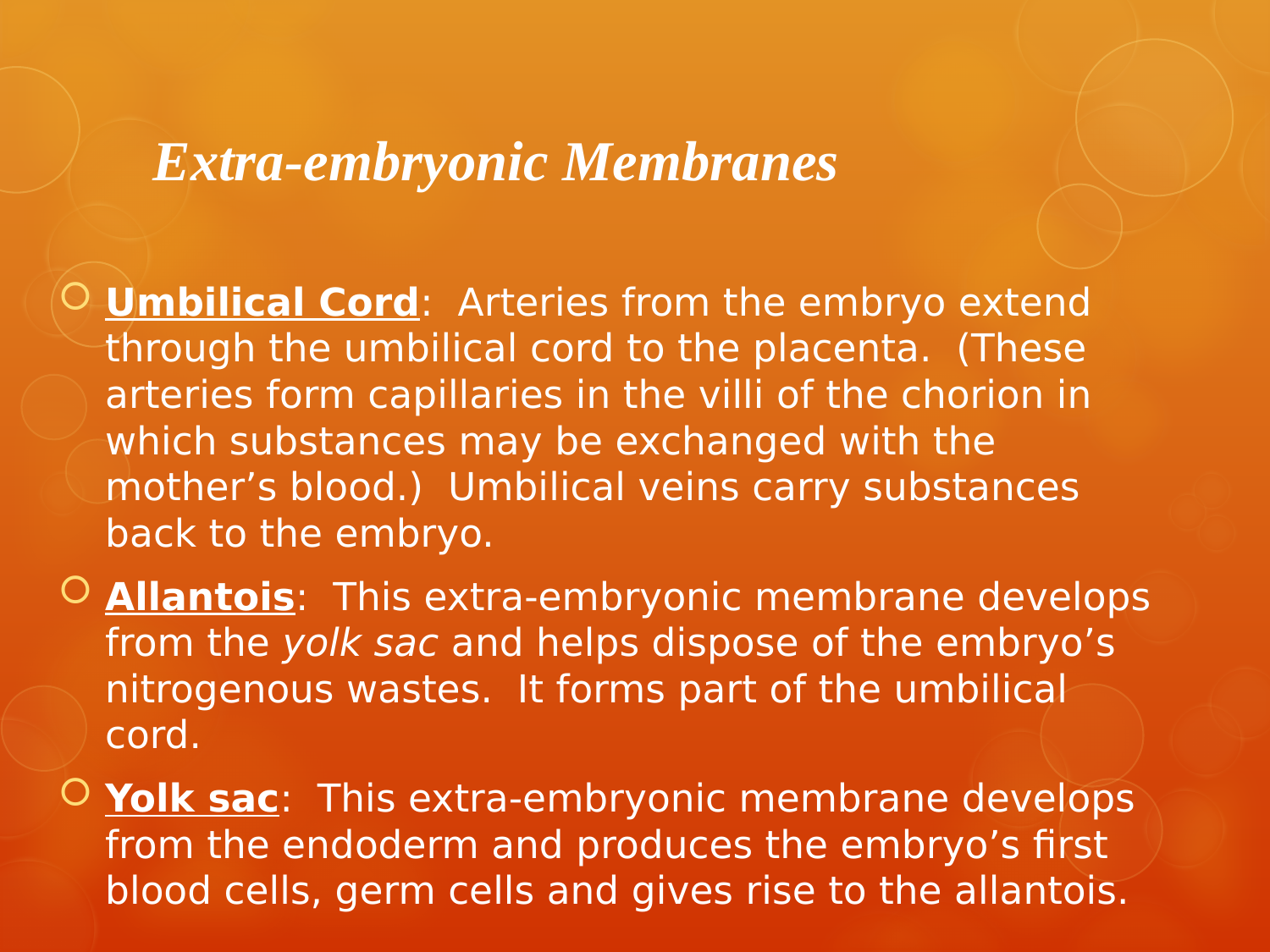

# Extra-embryonic Membranes
Umbilical Cord:  Arteries from the embryo extend through the umbilical cord to the placenta.  (These arteries form capillaries in the villi of the chorion in which substances may be exchanged with the mother’s blood.)  Umbilical veins carry substances back to the embryo.
Allantois:  This extra-embryonic membrane develops from the yolk sac and helps dispose of the embryo’s nitrogenous wastes.  It forms part of the umbilical cord.
Yolk sac:  This extra-embryonic membrane develops from the endoderm and produces the embryo’s first blood cells, germ cells and gives rise to the allantois.